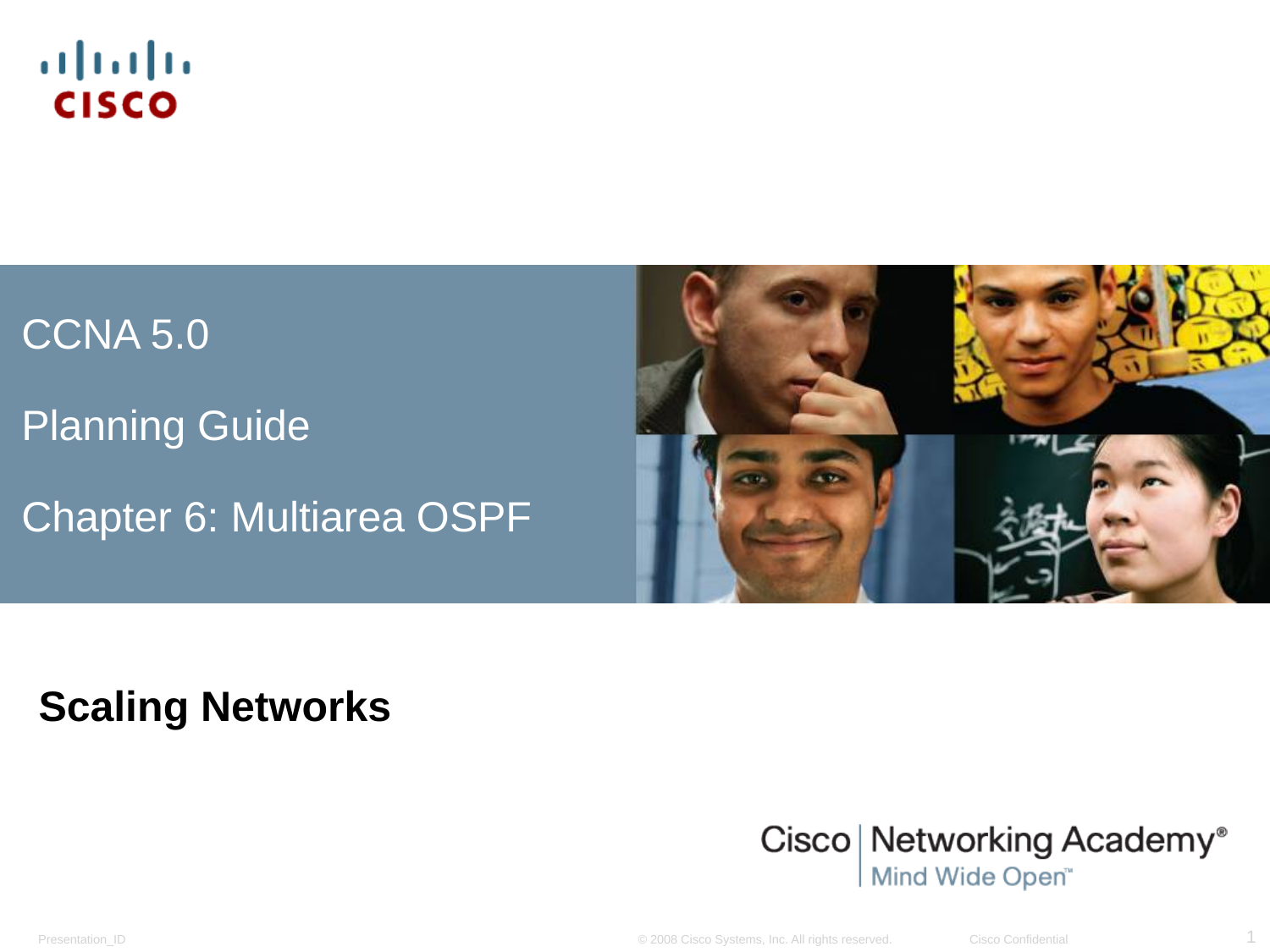

CCNA 5.0
Planning Guide
Chapter 6: Multiarea OSPF
Scaling Networks